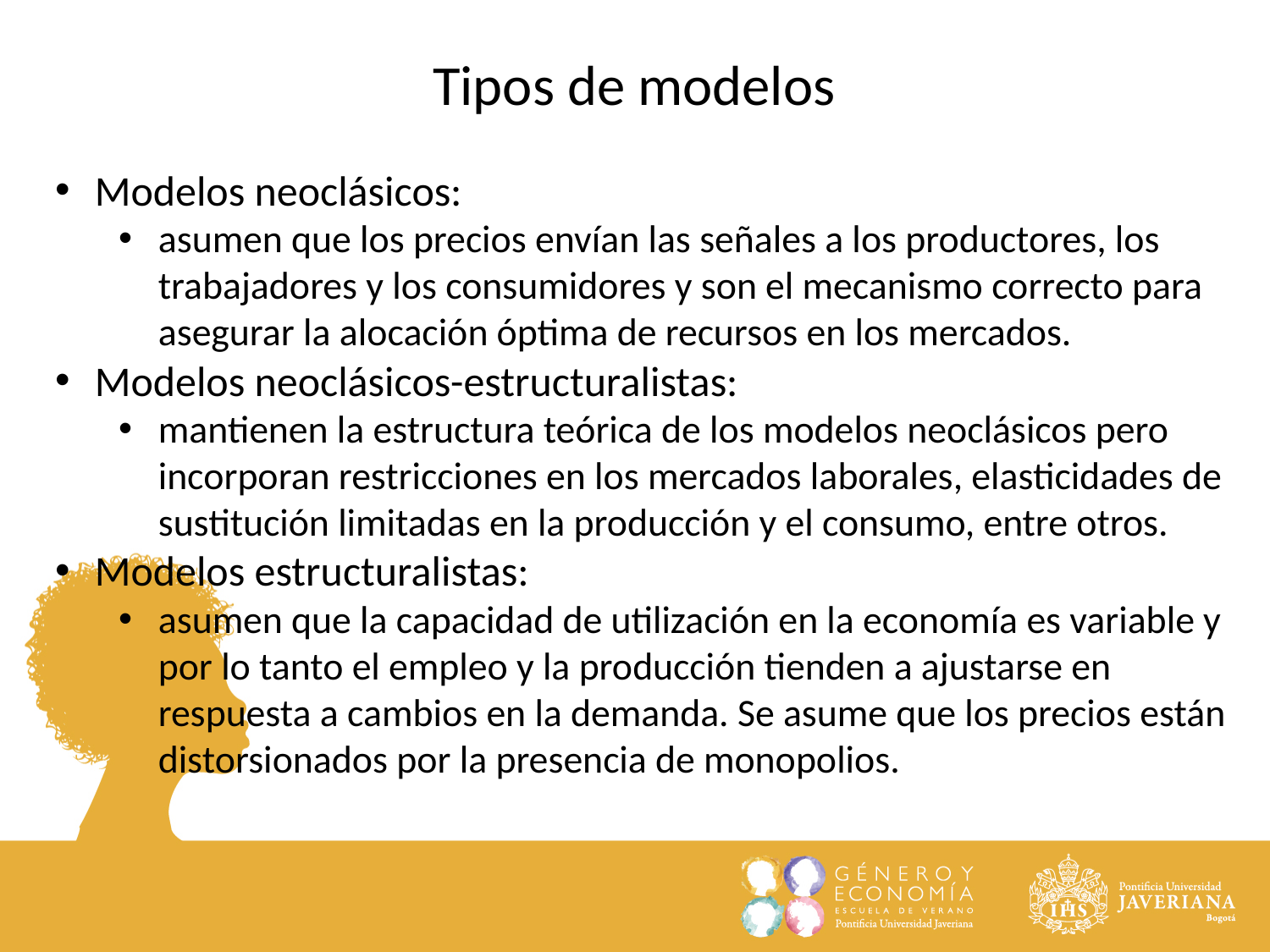

Tipos de modelos
Modelos neoclásicos:
asumen que los precios envían las señales a los productores, los trabajadores y los consumidores y son el mecanismo correcto para asegurar la alocación óptima de recursos en los mercados.
Modelos neoclásicos-estructuralistas:
mantienen la estructura teórica de los modelos neoclásicos pero incorporan restricciones en los mercados laborales, elasticidades de sustitución limitadas en la producción y el consumo, entre otros.
Modelos estructuralistas:
asumen que la capacidad de utilización en la economía es variable y por lo tanto el empleo y la producción tienden a ajustarse en respuesta a cambios en la demanda. Se asume que los precios están distorsionados por la presencia de monopolios.